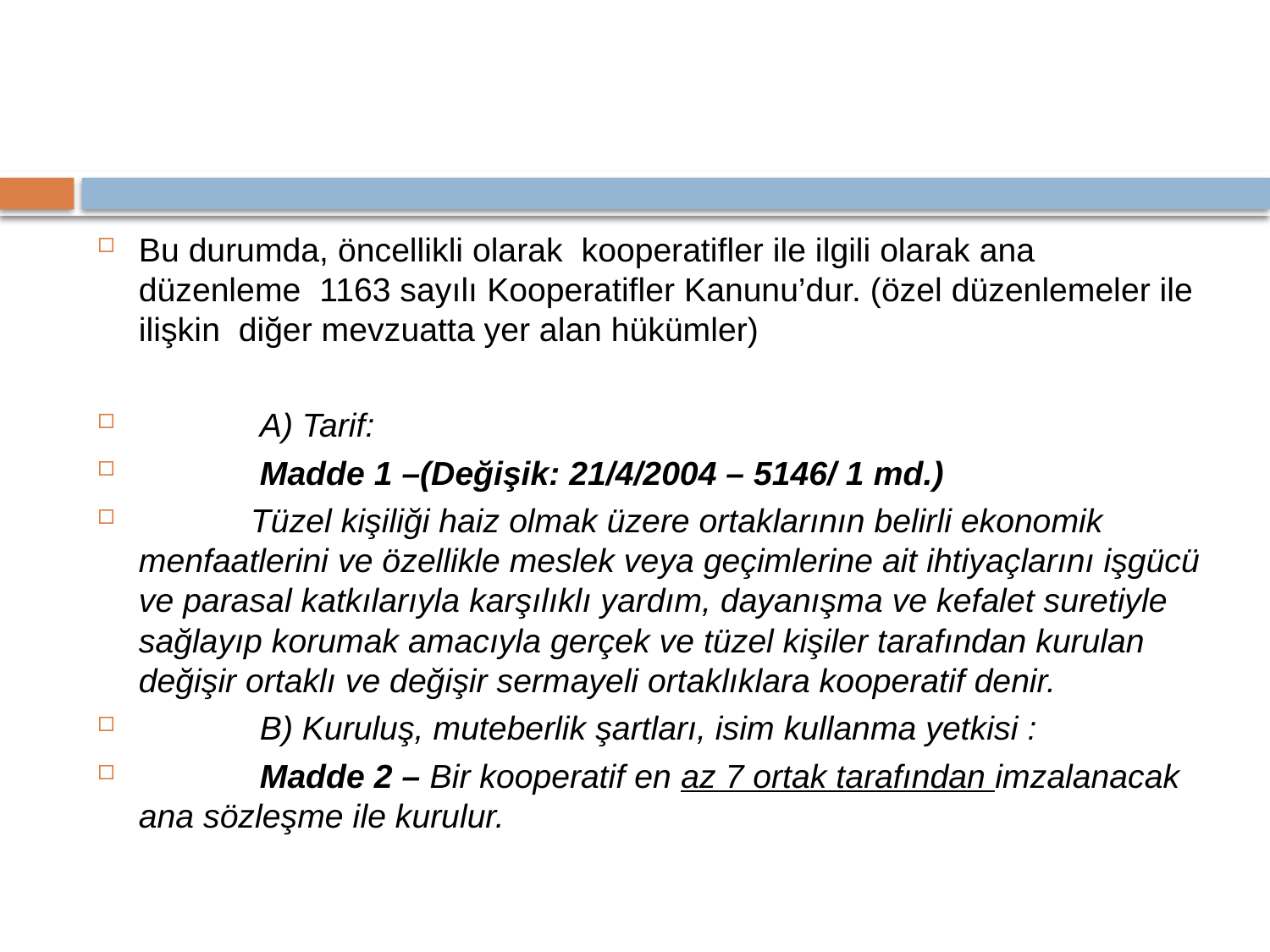

Bu durumda, öncellikli olarak  kooperatifler ile ilgili olarak ana düzenleme  1163 sayılı Kooperatifler Kanunu’dur. (özel düzenlemeler ile ilişkin  diğer mevzuatta yer alan hükümler)

             A) Tarif:
             Madde 1 –(Değişik: 21/4/2004 – 5146/ 1 md.)
            Tüzel kişiliği haiz olmak üzere ortaklarının belirli ekonomik menfaatlerini ve özellikle meslek veya geçimlerine ait ihtiyaçlarını işgücü ve parasal katkılarıyla karşılıklı yardım, dayanışma ve kefalet suretiyle sağlayıp korumak amacıyla gerçek ve tüzel kişiler tarafından kurulan değişir ortaklı ve değişir sermayeli ortaklıklara kooperatif denir.
             B) Kuruluş, muteberlik şartları, isim kullanma yetkisi :
             Madde 2 – Bir kooperatif en az 7 ortak tarafından imzalanacak ana sözleşme ile kurulur.